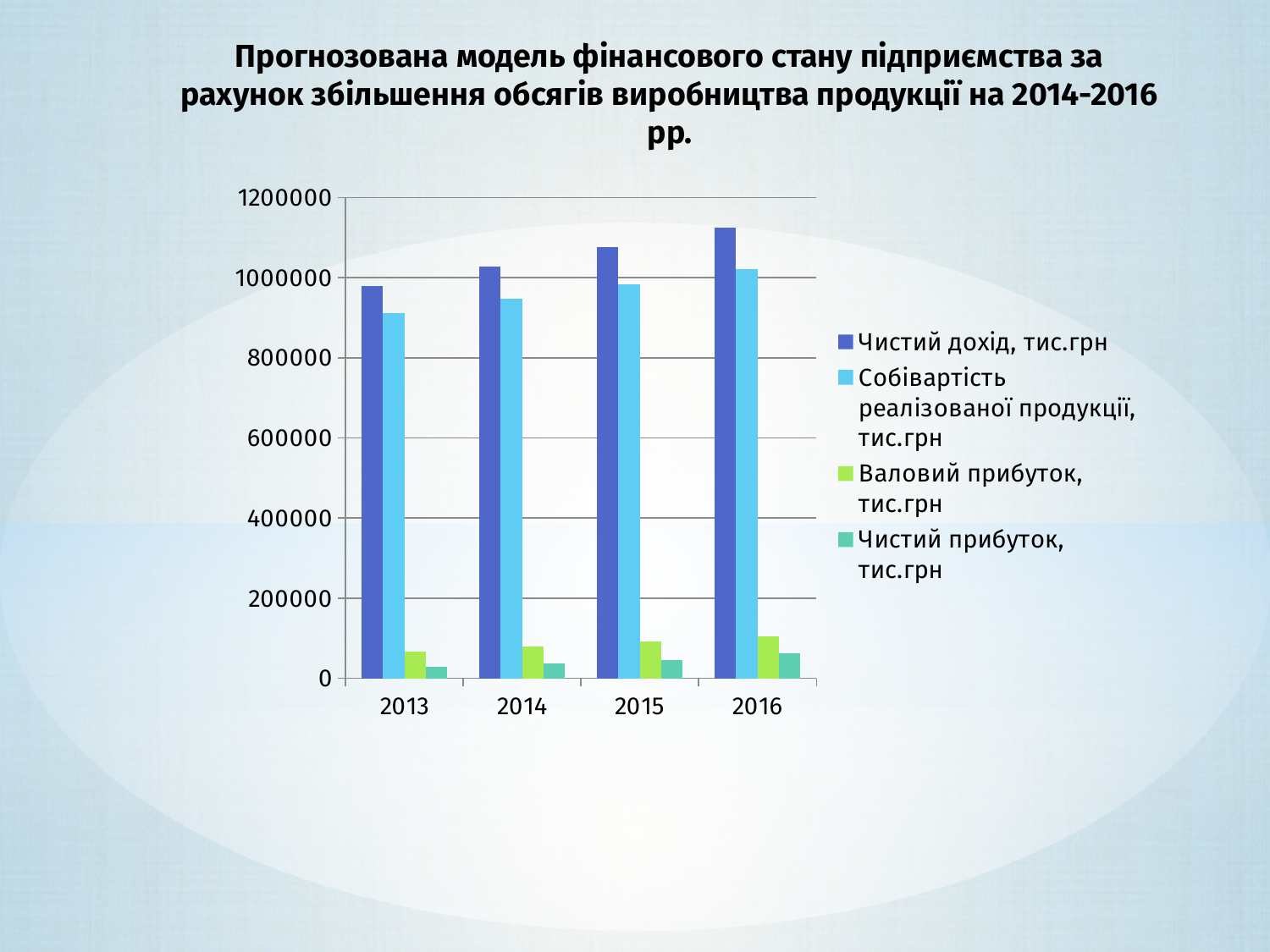

# Прогнозована модель фінансового стану підприємства за рахунок збільшення обсягів виробництва продукції на 2014-2016 рр.

### Chart

| Category | Чистий дохід, тис.грн | Собівартість реалізованої продукції, тис.грн | Валовий прибуток, тис.грн | Чистий прибуток, тис.грн |
|---|---|---|---|---|
| 2013 | 978530.0 | 910920.0 | 67610.0 | 28076.0 |
| 2014 | 1027457.0 | 947357.0 | 80100.0 | 36634.0 |
| 2015 | 1076383.0 | 983794.0 | 92589.0 | 45281.0 |
| 2016 | 1125310.0 | 1020230.0 | 105080.0 | 61739.0 |